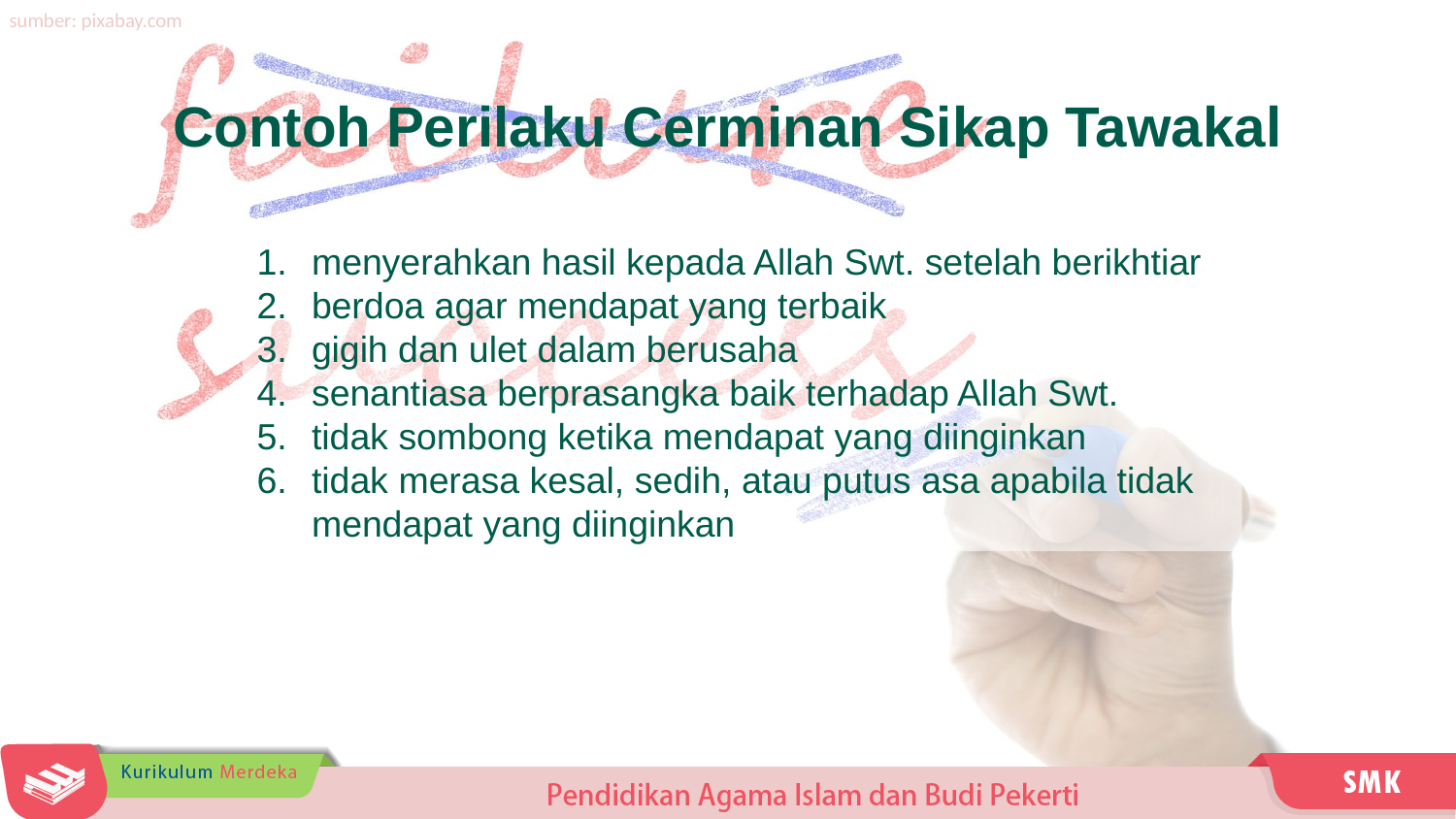

sumber: pixabay.com
Contoh Perilaku Cerminan Sikap Tawakal
menyerahkan hasil kepada Allah Swt. setelah berikhtiar
berdoa agar mendapat yang terbaik
gigih dan ulet dalam berusaha
senantiasa berprasangka baik terhadap Allah Swt.
tidak sombong ketika mendapat yang diinginkan
tidak merasa kesal, sedih, atau putus asa apabila tidak mendapat yang diinginkan